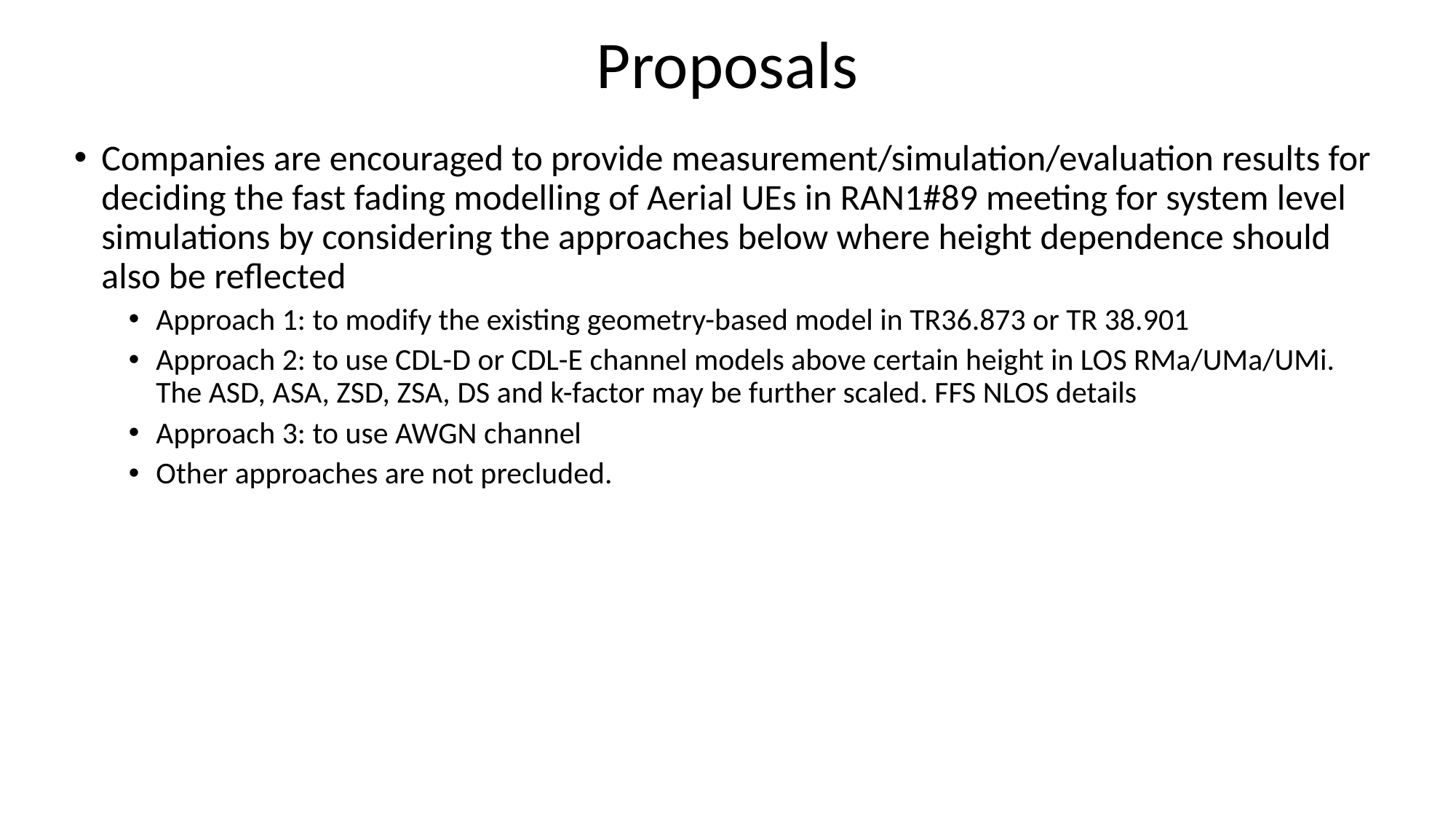

# Proposals
Companies are encouraged to provide measurement/simulation/evaluation results for deciding the fast fading modelling of Aerial UEs in RAN1#89 meeting for system level simulations by considering the approaches below where height dependence should also be reflected
Approach 1: to modify the existing geometry-based model in TR36.873 or TR 38.901
Approach 2: to use CDL-D or CDL-E channel models above certain height in LOS RMa/UMa/UMi. The ASD, ASA, ZSD, ZSA, DS and k-factor may be further scaled. FFS NLOS details
Approach 3: to use AWGN channel
Other approaches are not precluded.